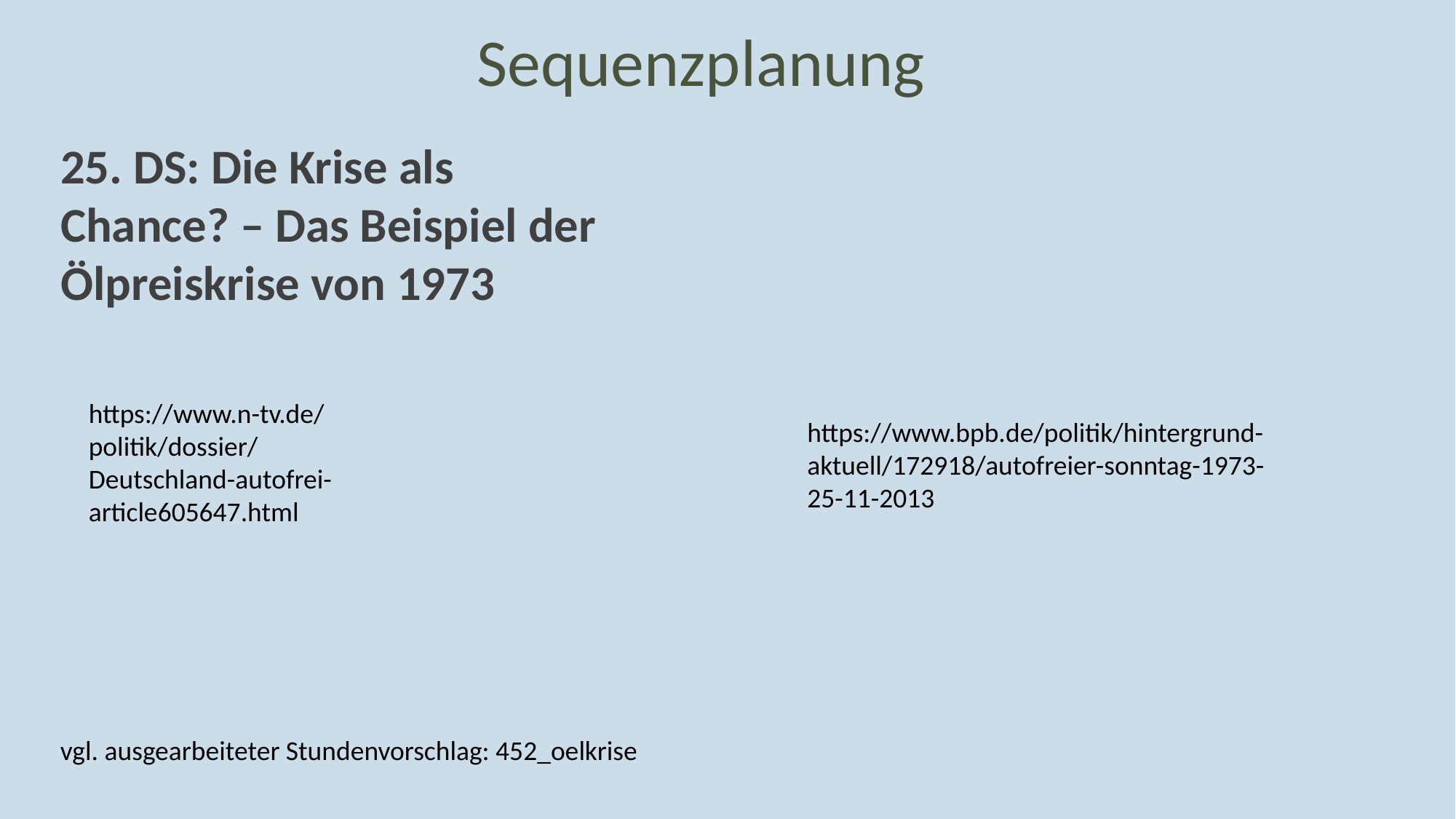

Sequenzplanung
25. DS: Die Krise als Chance? – Das Beispiel der Ölpreiskrise von 1973

https://www.n-tv.de/politik/dossier/Deutschland-autofrei-article605647.html
https://www.bpb.de/politik/hintergrund-aktuell/172918/autofreier-sonntag-1973-25-11-2013
vgl. ausgearbeiteter Stundenvorschlag: 452_oelkrise